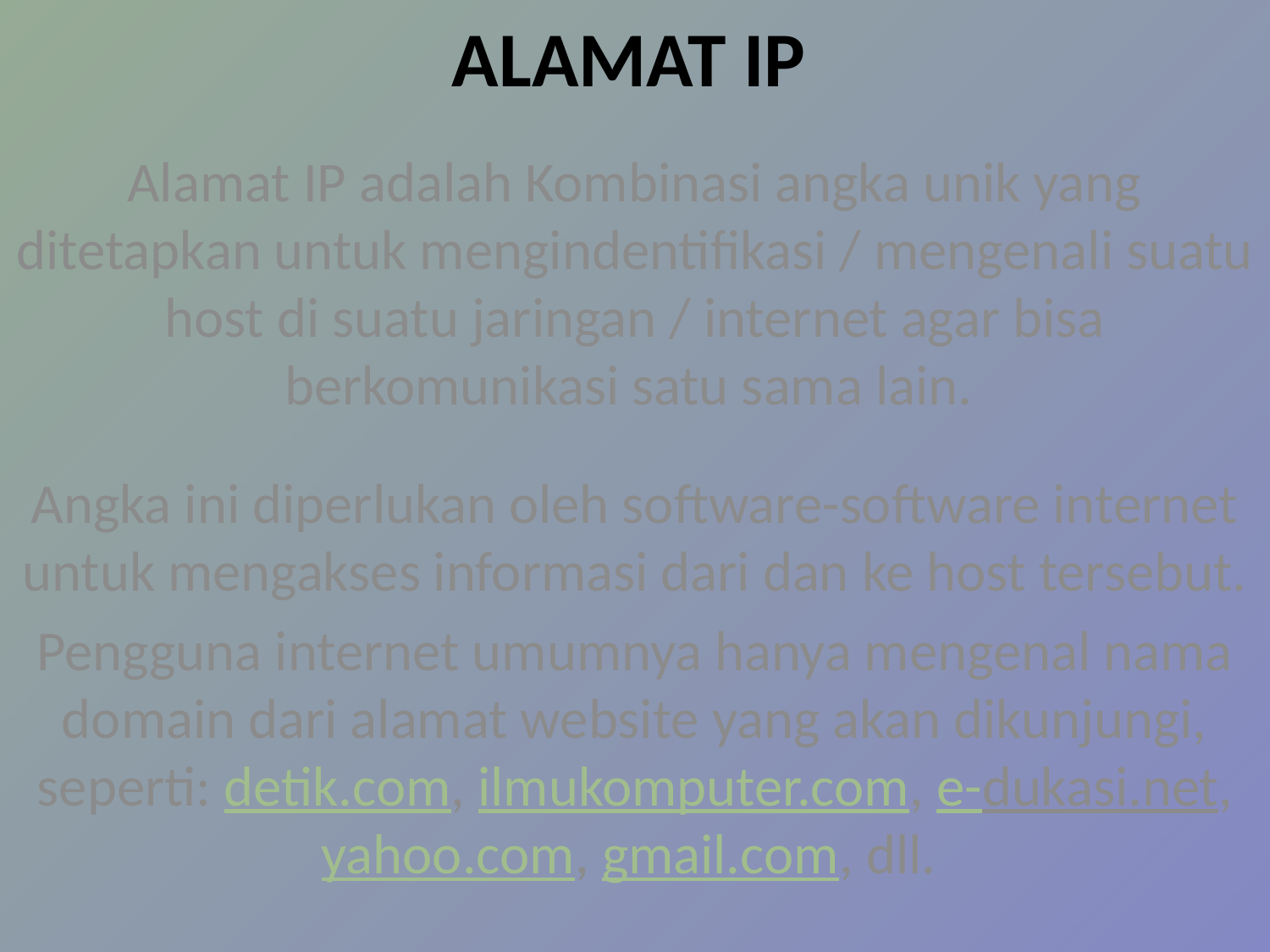

# ALAMAT IP
Alamat IP adalah Kombinasi angka unik yang ditetapkan untuk mengindentifikasi / mengenali suatu host di suatu jaringan / internet agar bisa berkomunikasi satu sama lain.

Angka ini diperlukan oleh software-software internet untuk mengakses informasi dari dan ke host tersebut.
Pengguna internet umumnya hanya mengenal nama domain dari alamat website yang akan dikunjungi, seperti: detik.com, ilmukomputer.com, e-dukasi.net,yahoo.com, gmail.com, dll.